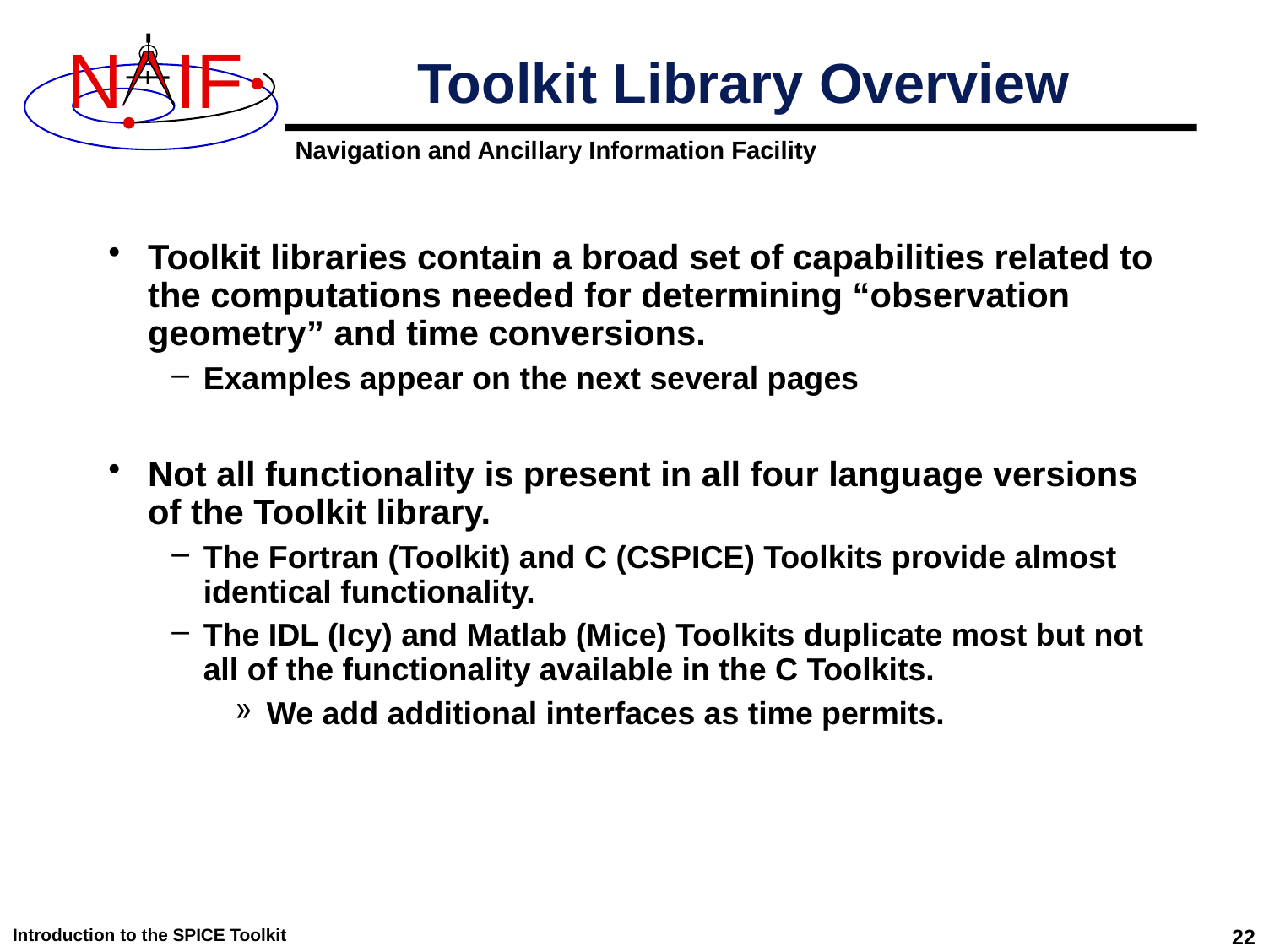

# Toolkit Library Overview
Toolkit libraries contain a broad set of capabilities related to the computations needed for determining “observation geometry” and time conversions.
Examples appear on the next several pages

Not all functionality is present in all four language versions of the Toolkit library.
The Fortran (Toolkit) and C (CSPICE) Toolkits provide almost identical functionality.
The IDL (Icy) and Matlab (Mice) Toolkits duplicate most but not all of the functionality available in the C Toolkits.
We add additional interfaces as time permits.
Introduction to the SPICE Toolkit
22